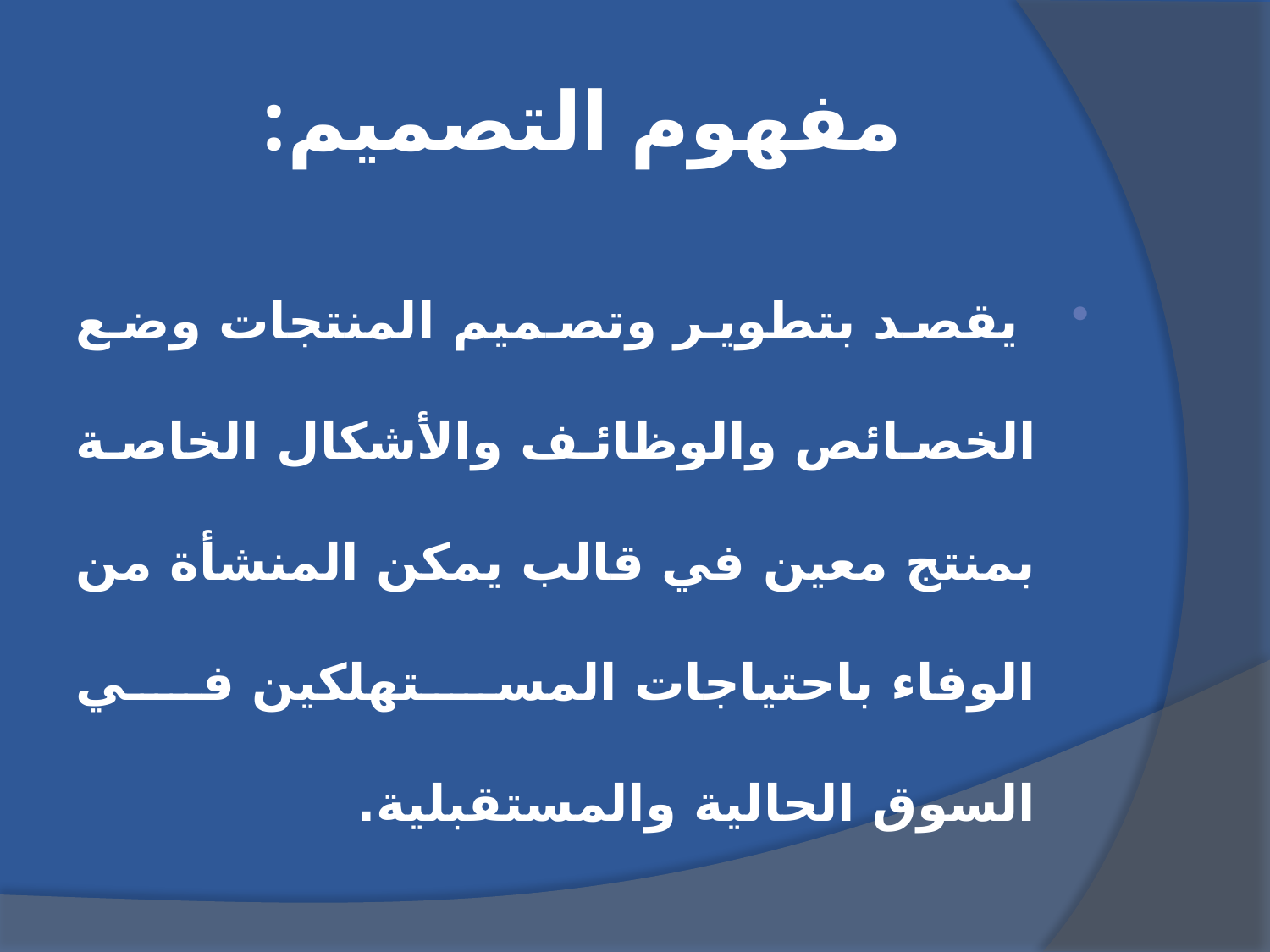

# مفهوم التصميم:
 يقصد بتطوير وتصميم المنتجات وضع الخصائص والوظائف والأشكال الخاصة بمنتج معين في قالب يمكن المنشأة من الوفاء باحتياجات المستهلكين في السوق الحالية والمستقبلية.